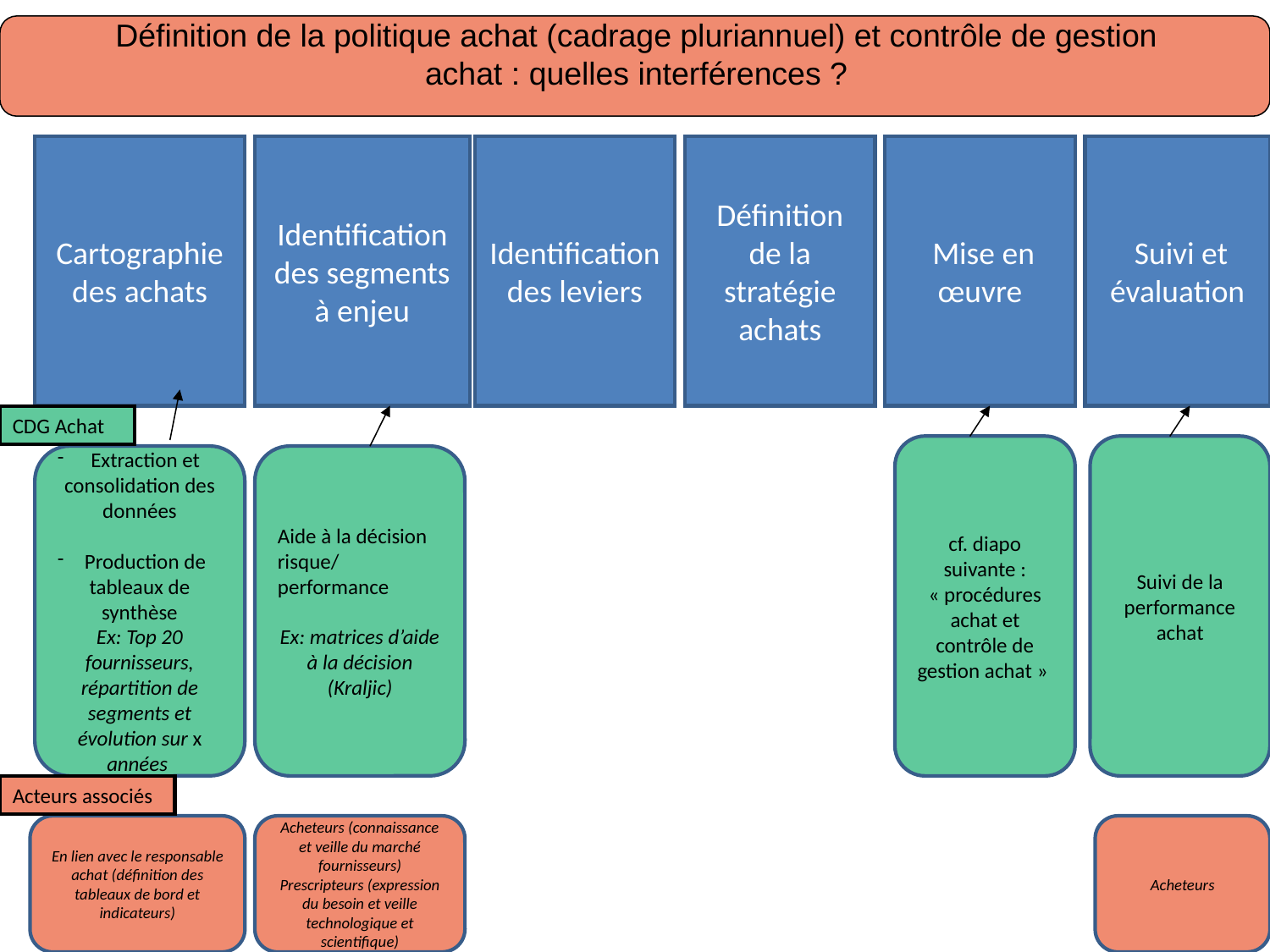

Définition de la politique achat (cadrage pluriannuel) et contrôle de gestion achat : quelles interférences ?

Cartographie des achats
Identification des segments à enjeu
Identification des leviers
Définition de la stratégie achats
 Mise en œuvre
 Suivi et évaluation

CDG Achat
cf. diapo suivante : « procédures achat et contrôle de gestion achat »
Suivi de la performance achat
 Extraction et consolidation des données

 Production de tableaux de synthèse
Ex: Top 20 fournisseurs, répartition de segments et évolution sur x années
Aide à la décision risque/
performance

Ex: matrices d’aide à la décision (Kraljic)
Acteurs associés
En lien avec le responsable achat (définition des tableaux de bord et indicateurs)
Acheteurs (connaissance et veille du marché fournisseurs)
Prescripteurs (expression du besoin et veille technologique et scientifique)
Acheteurs